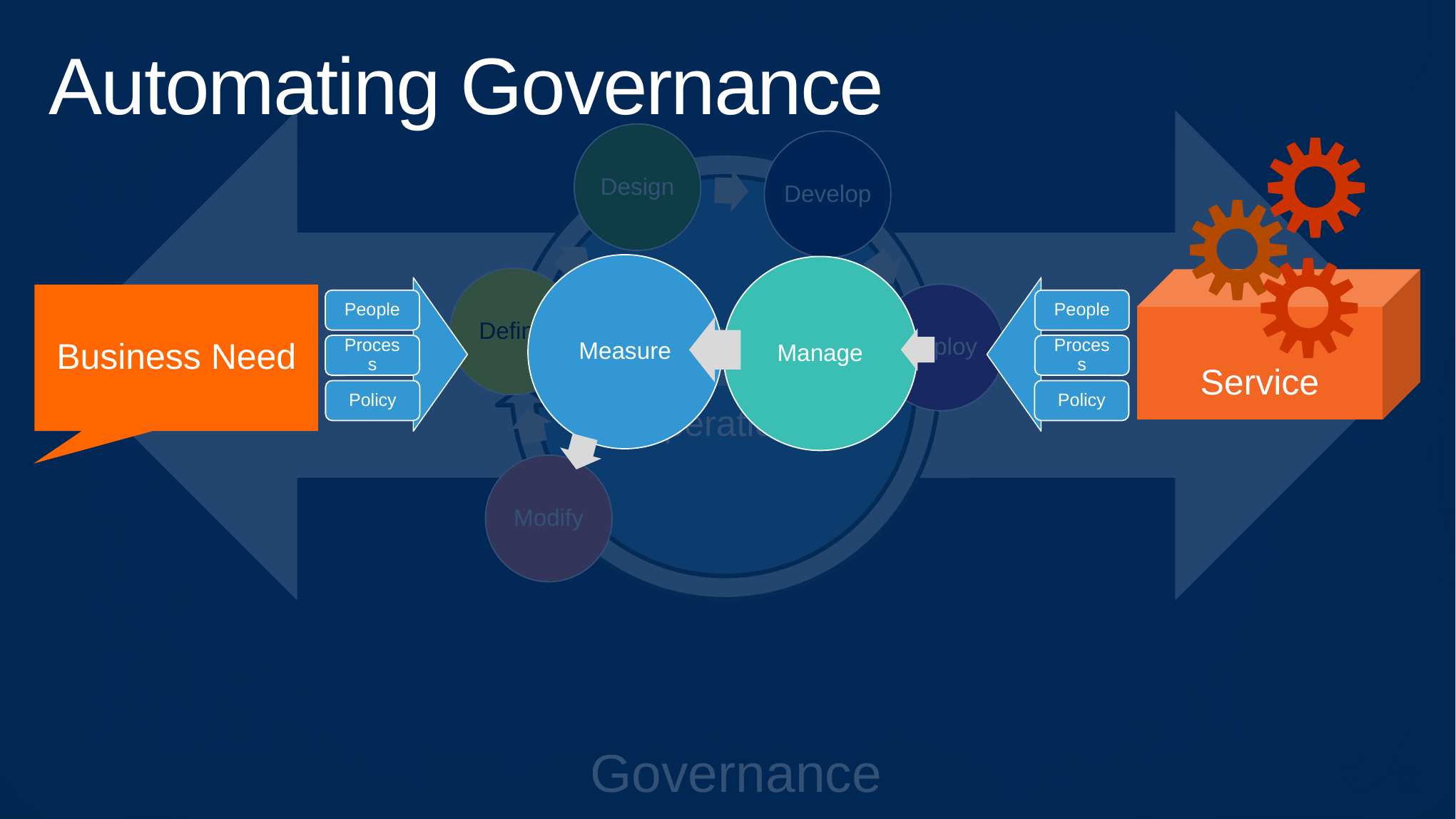

# Automating Governance

Design
Develop

Define
Deploy

Modify

Service

Measure
Manage

People

Process

Policy

People

Process

Policy

Business Need
Change

Operations

Governance